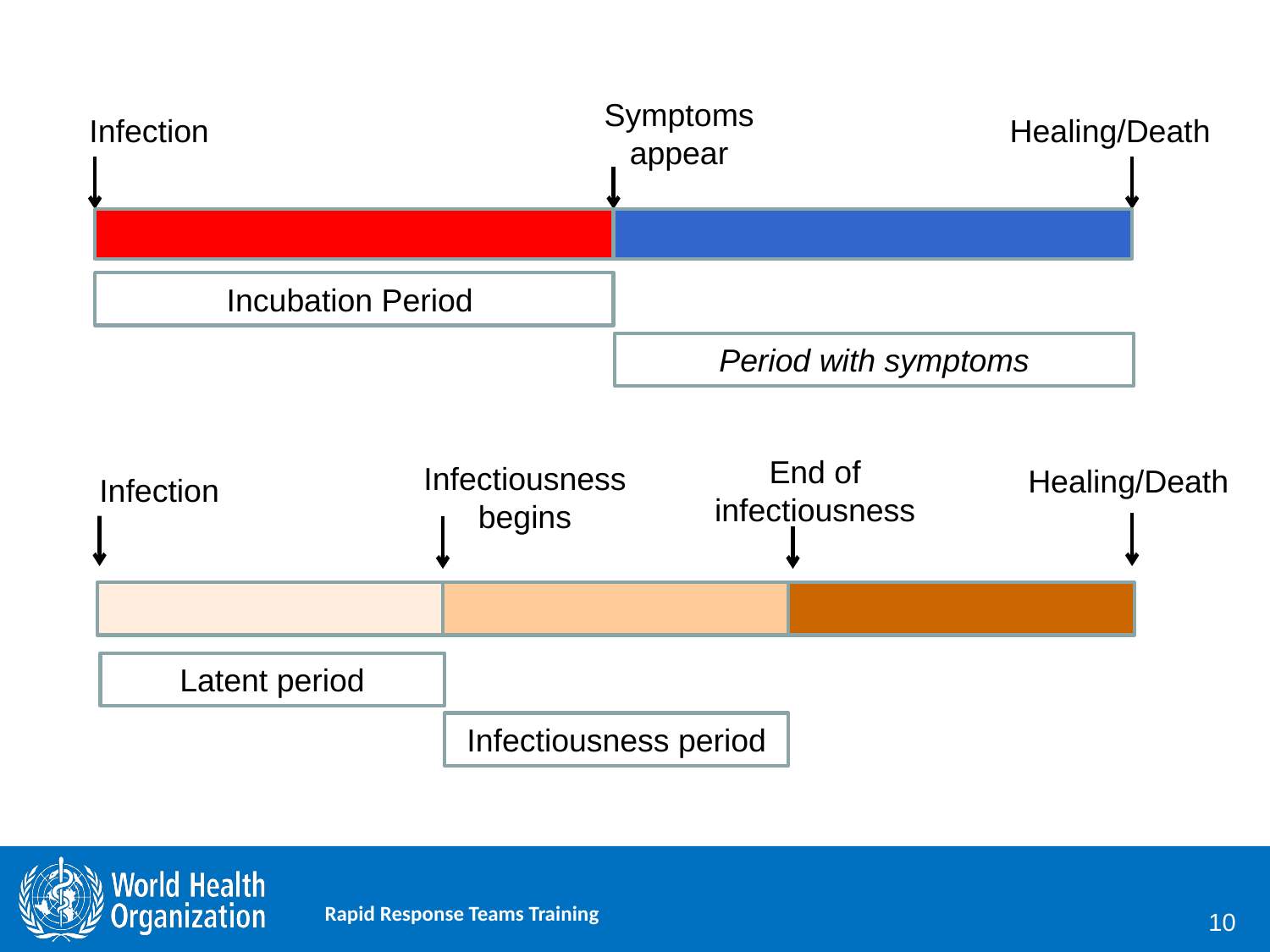

Infection
Healing/Death
Symptoms appear

Incubation Period
Period with symptoms
End of infectiousness
Healing/Death
Infectiousness begins
Infection

Latent period
Infectiousness period
10